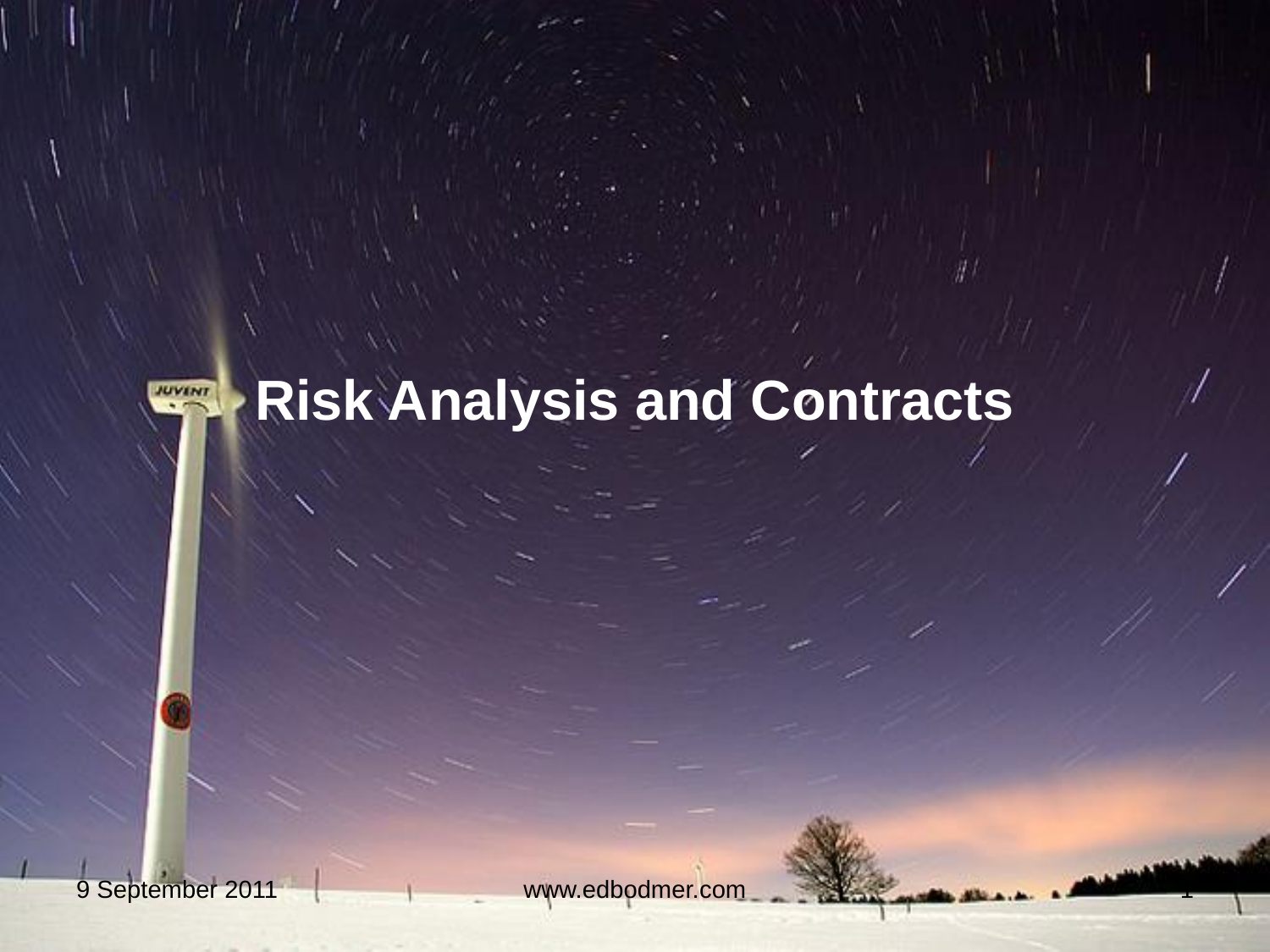

# Risk Analysis and Contracts
9 September 2011
www.edbodmer.com
1